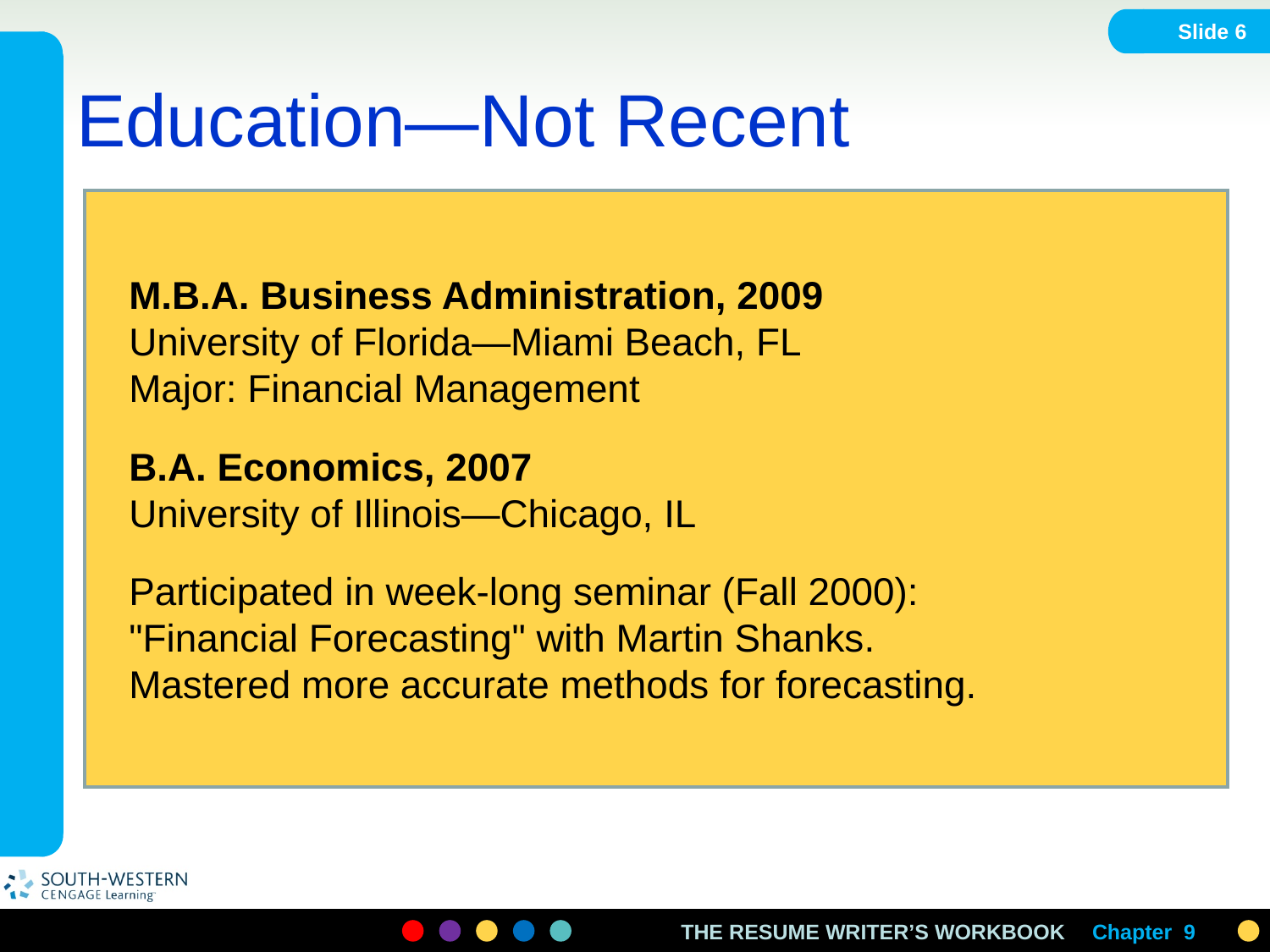

Slide 6
# Education—Not Recent
M.B.A. Business Administration, 2009
University of Florida—Miami Beach, FL
Major: Financial Management
B.A. Economics, 2007
University of Illinois—Chicago, IL
Participated in week-long seminar (Fall 2000):
"Financial Forecasting" with Martin Shanks.
Mastered more accurate methods for forecasting.
Chapter  9